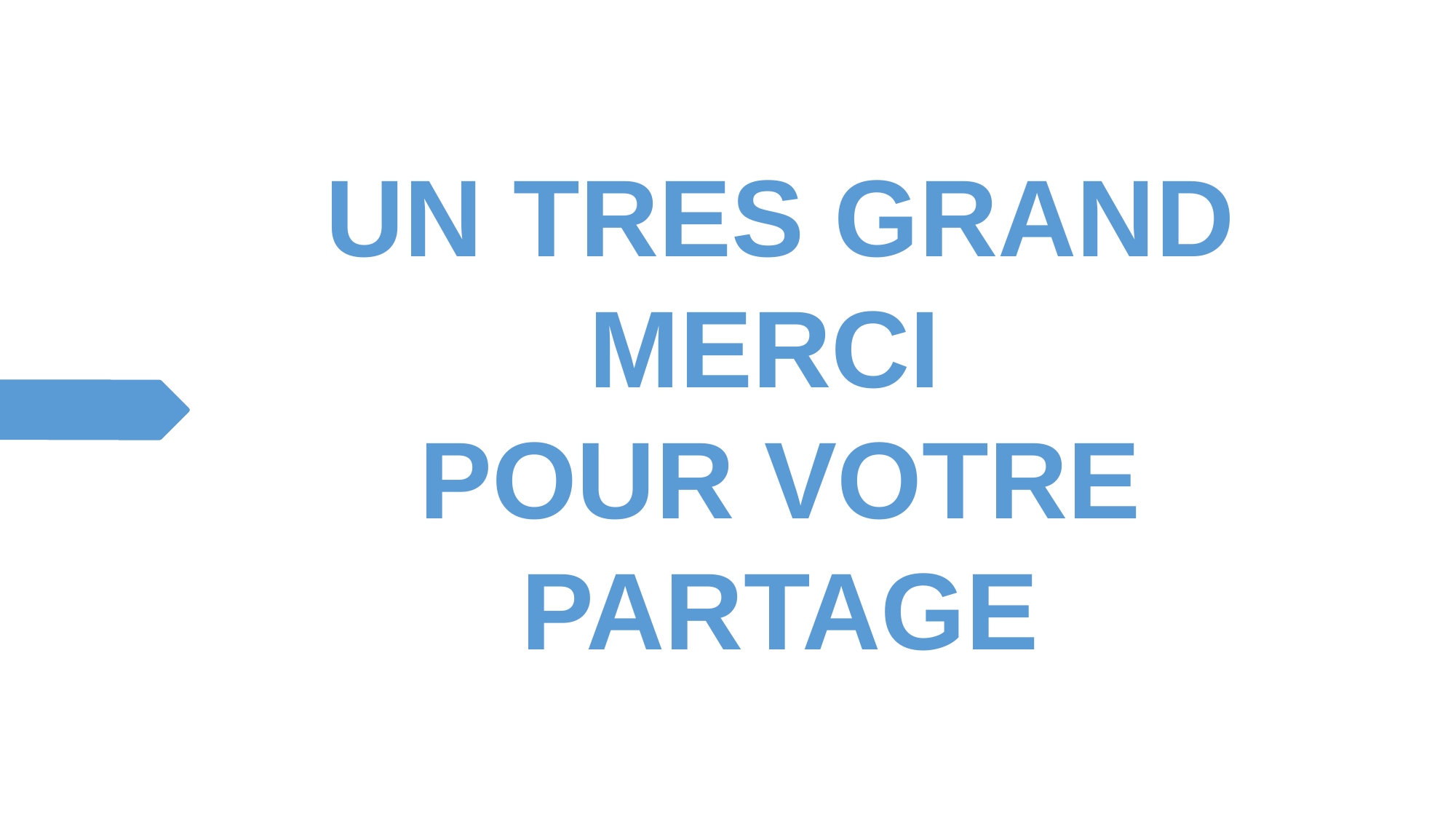

UN TRES GRAND MERCI
POUR VOTRE PARTAGE